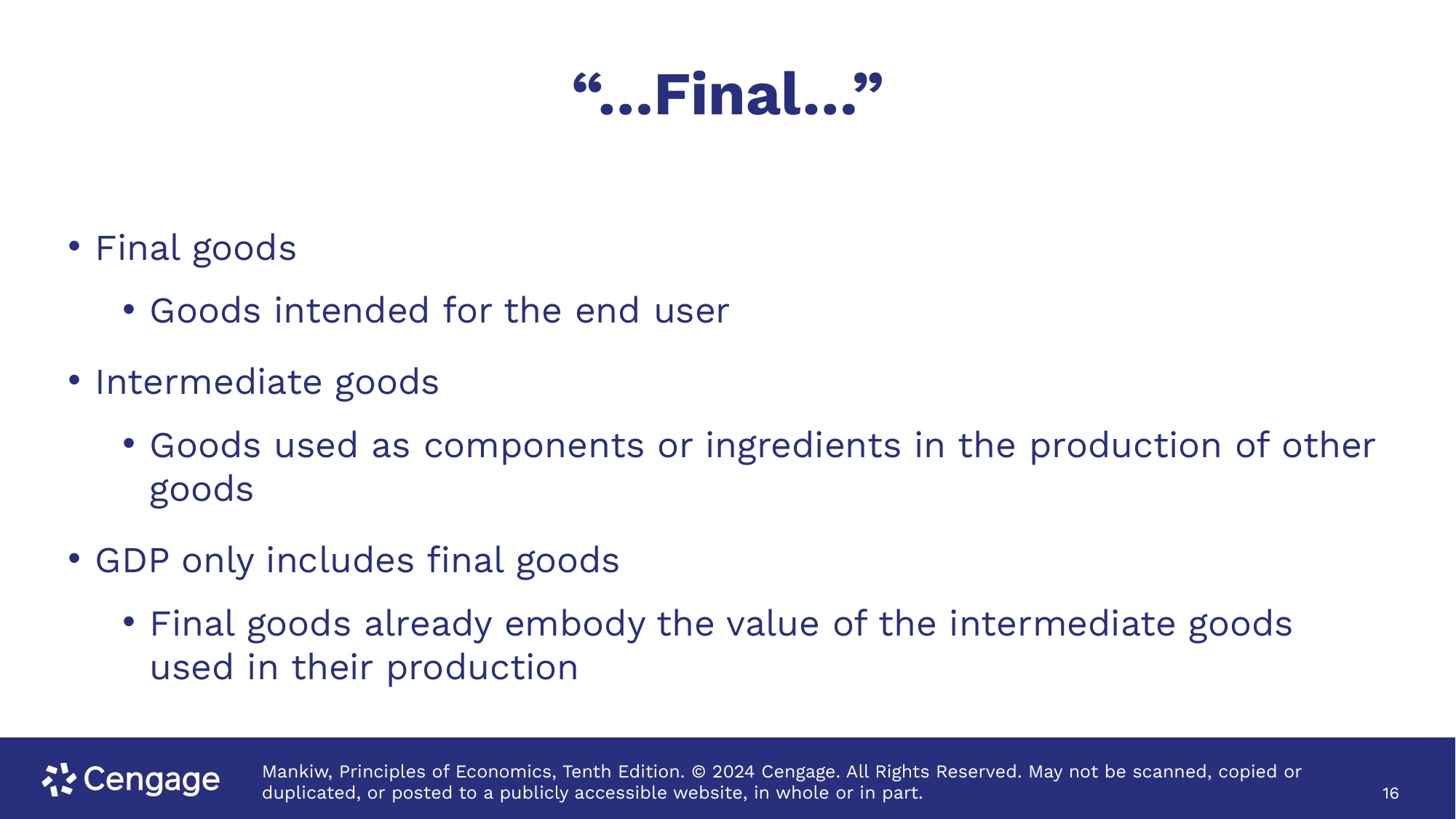

# “…Final…”
Final goods
Goods intended for the end user
Intermediate goods
Goods used as components or ingredients in the production of other goods
GDP only includes final goods
Final goods already embody the value of the intermediate goods used in their production